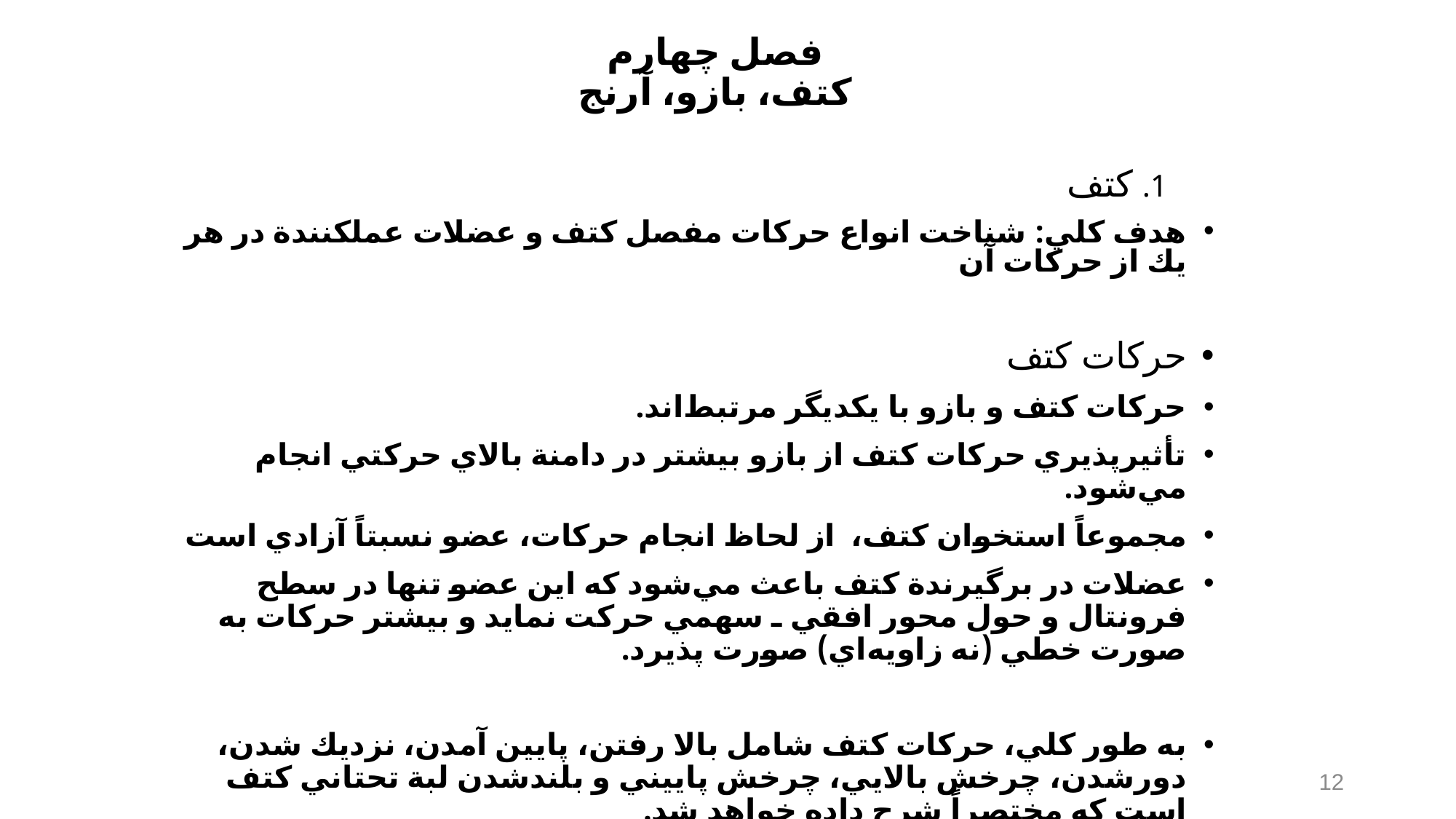

# فصل چهارم كتف، بازو، آرنج
      1. كتف
هدف كلي: شناخت انواع حركات مفصل كتف و عضلات عمل‎كنندة در هر يك از حركات آن

حركات كتف
حركات كتف و بازو با يكديگر مرتبط‌اند.
تأثيرپذيري حركات كتف از بازو بيشتر در دامنة بالاي حركتي انجام مي‌شود.
مجموعاً استخوان كتف،  از لحاظ انجام حركات، عضو نسبتاً آزادي است
عضلات در برگيرندة كتف باعث مي‌شود كه اين عضو تنها در سطح فرونتال و حول محور افقي ـ سهمي حركت نمايد و بيشتر حركات به صورت خطي (نه زاويه‌اي) صورت پذيرد.

به طور كلي، حركات كتف شامل بالا رفتن، پايين آمدن، نزديك شدن،  دورشدن، چرخش بالايي، چرخش پاييني و بلندشدن لبة تحتاني كتف است كه مختصراً شرح داده خواهد شد.

12